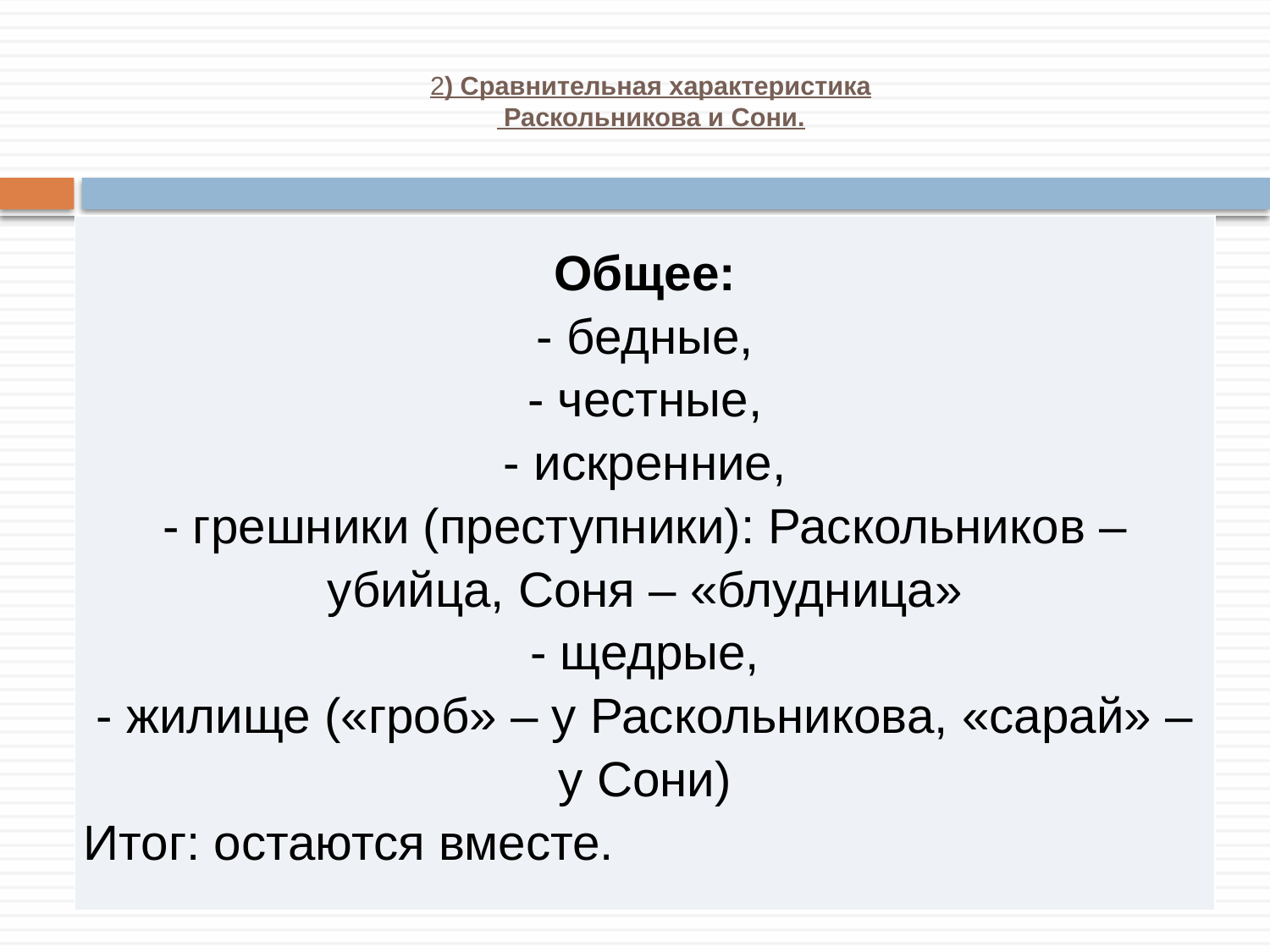

# 2) Сравнительная характеристика Раскольникова и Сони.
| Общее: - бедные, - честные, - искренние, - грешники (преступники): Раскольников – убийца, Соня – «блудница» - щедрые, - жилище («гроб» – у Раскольникова, «сарай» – у Сони) Итог: остаются вместе. |
| --- |